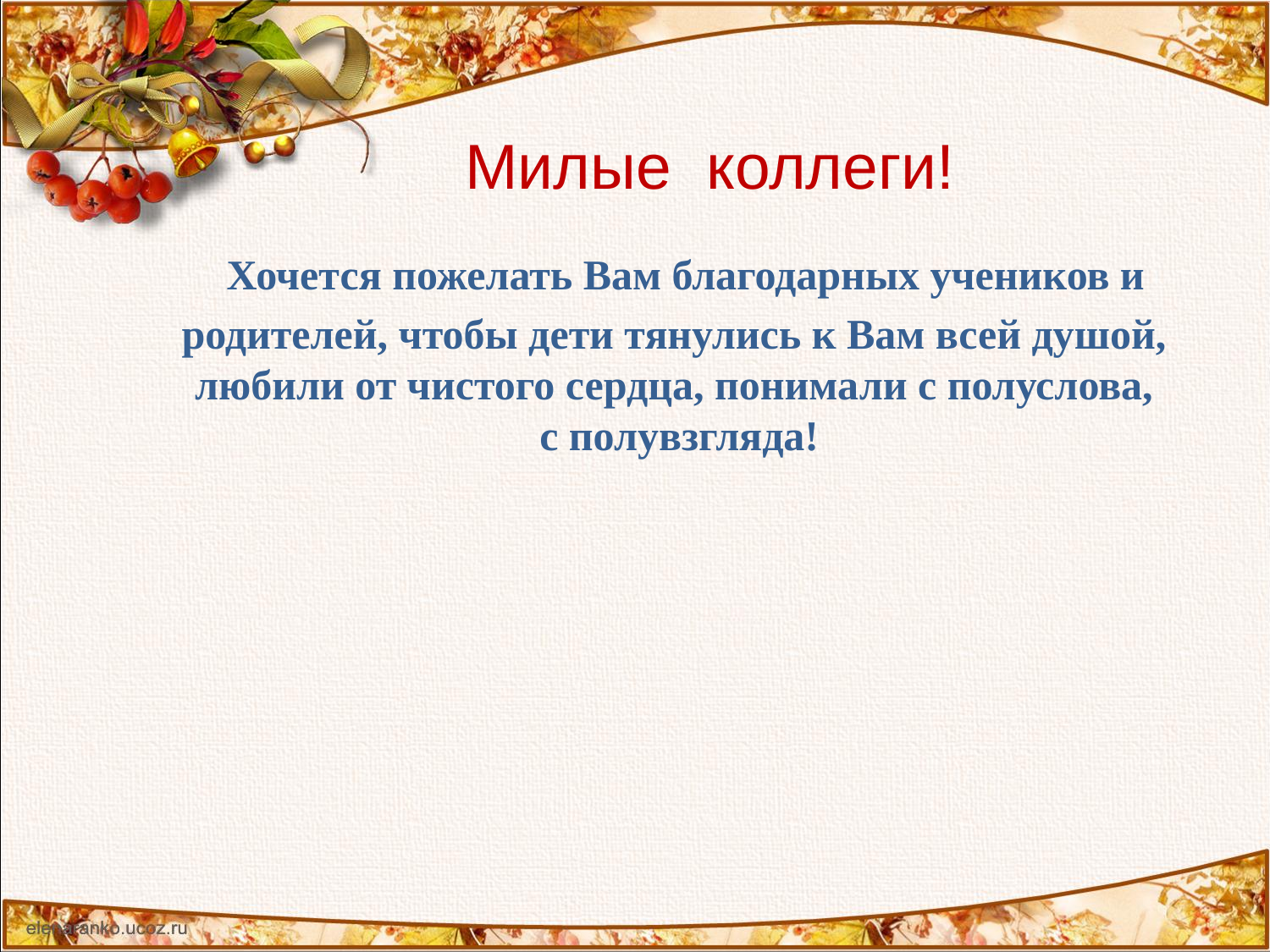

Милые  коллеги!
# Хочется пожелать Вам благодарных учеников и родителей, чтобы дети тянулись к Вам всей душой, любили от чистого сердца, понимали с полуслова, с полувзгляда!